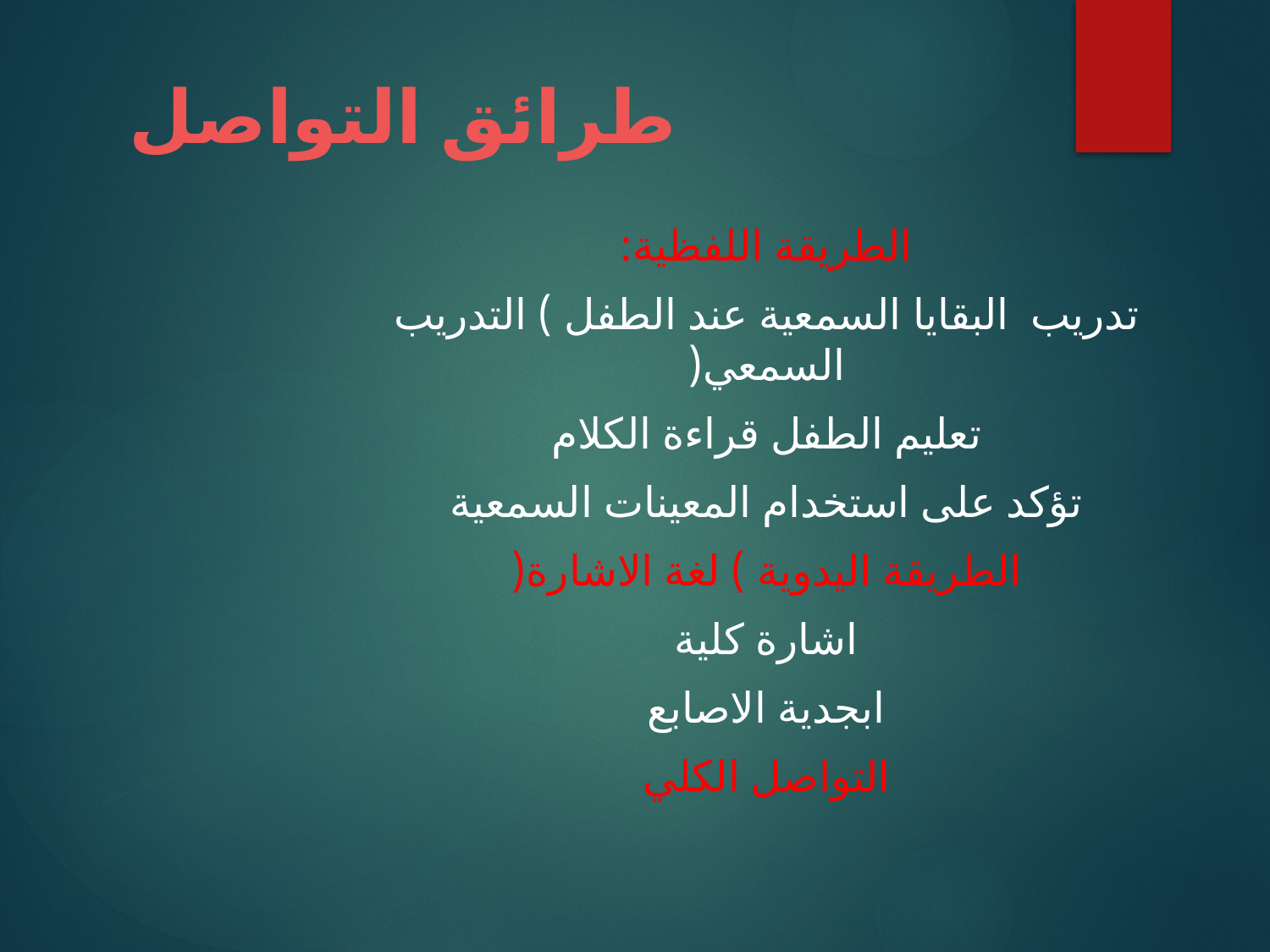

# طرائق التواصل
الطريقة اللفظية:
تدريب  البقايا السمعية عند الطفل ) التدريب السمعي(
تعليم الطفل قراءة الكلام
تؤكد على استخدام المعينات السمعية
الطريقة اليدوية ) لغة الاشارة(
اشارة كلية
ابجدية الاصابع
التواصل الكلي